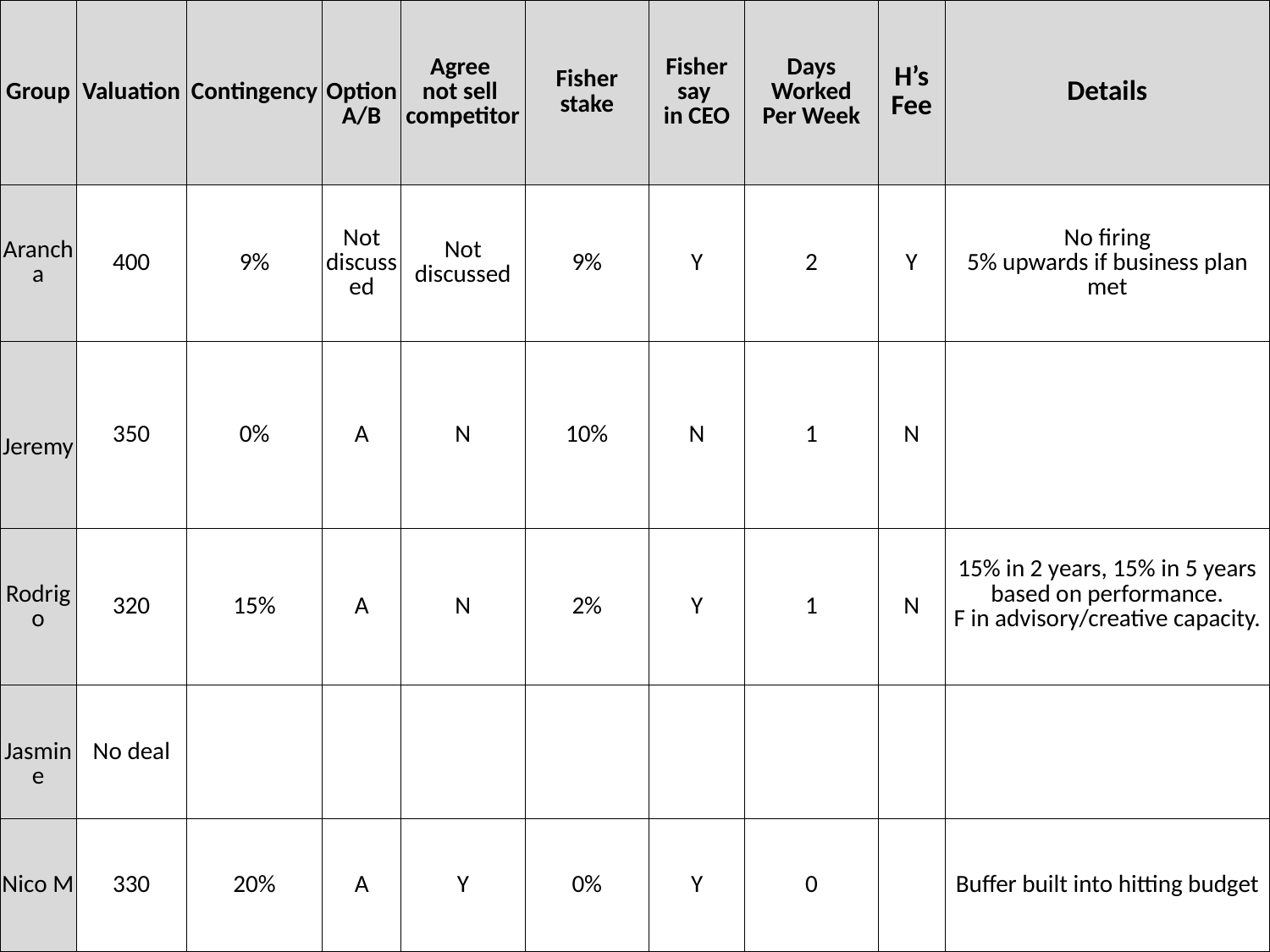

| Group | Valuation | Contingency | Option A/B | Agree not sell competitor | Fisher stake | Fisher say in CEO | Days Worked Per Week | H’s Fee | Details |
| --- | --- | --- | --- | --- | --- | --- | --- | --- | --- |
| Arancha | 400 | 9% | Not discussed | Not discussed | 9% | Y | 2 | Y | No firing 5% upwards if business plan met |
| Jeremy | 350 | 0% | A | N | 10% | N | 1 | N |  |
| Rodrigo | 320 | 15% | A | N | 2% | Y | 1 | N | 15% in 2 years, 15% in 5 years based on performance. F in advisory/creative capacity. |
| Jasmine | No deal |  |  |  |  |  |  |  |  |
| Nico M | 330 | 20% | A | Y | 0% | Y | 0 |  | Buffer built into hitting budget |